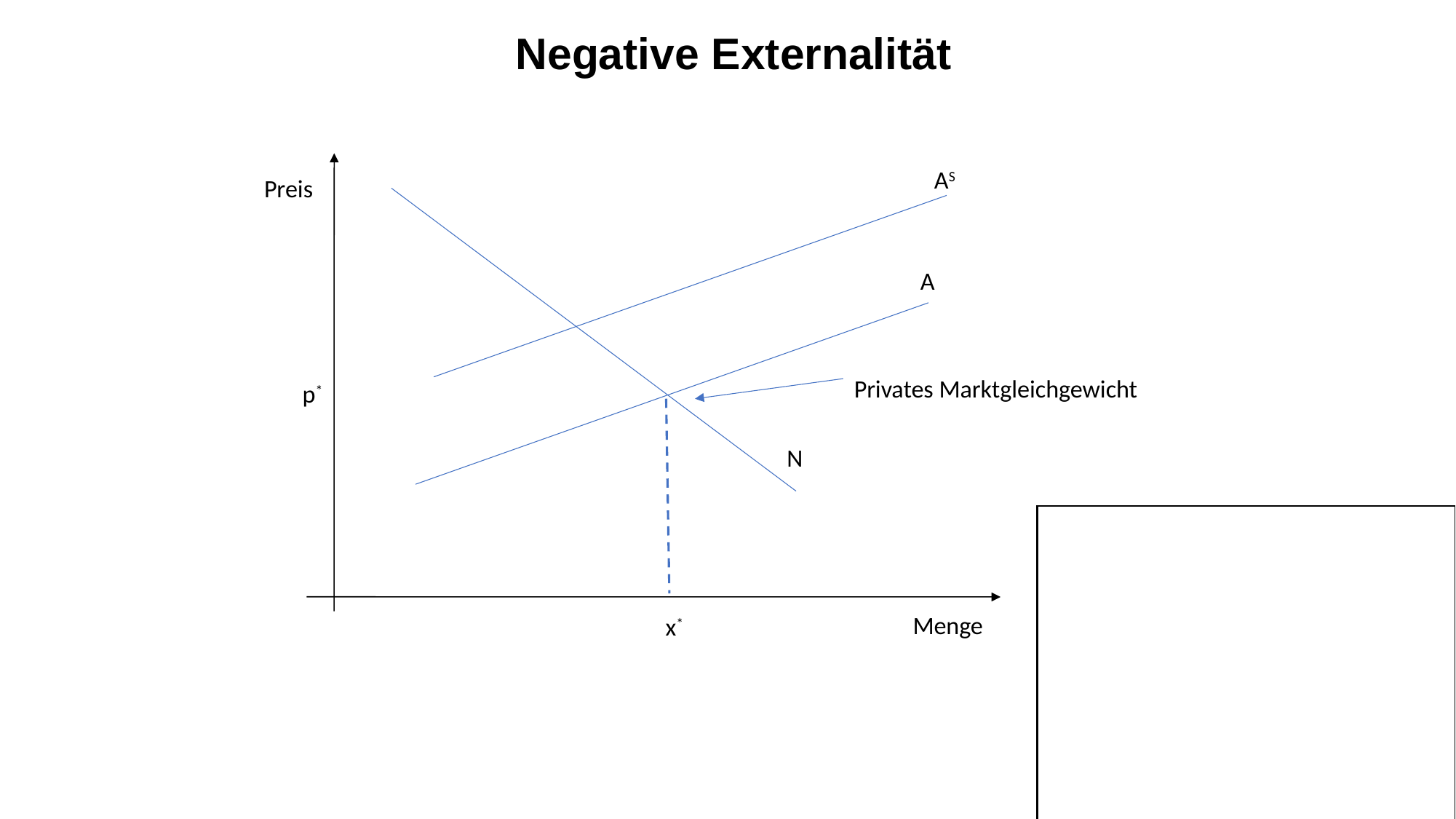

Negative Externalität

AS
Preis
A
Privates Marktgleichgewicht
p*
N

Menge
x*